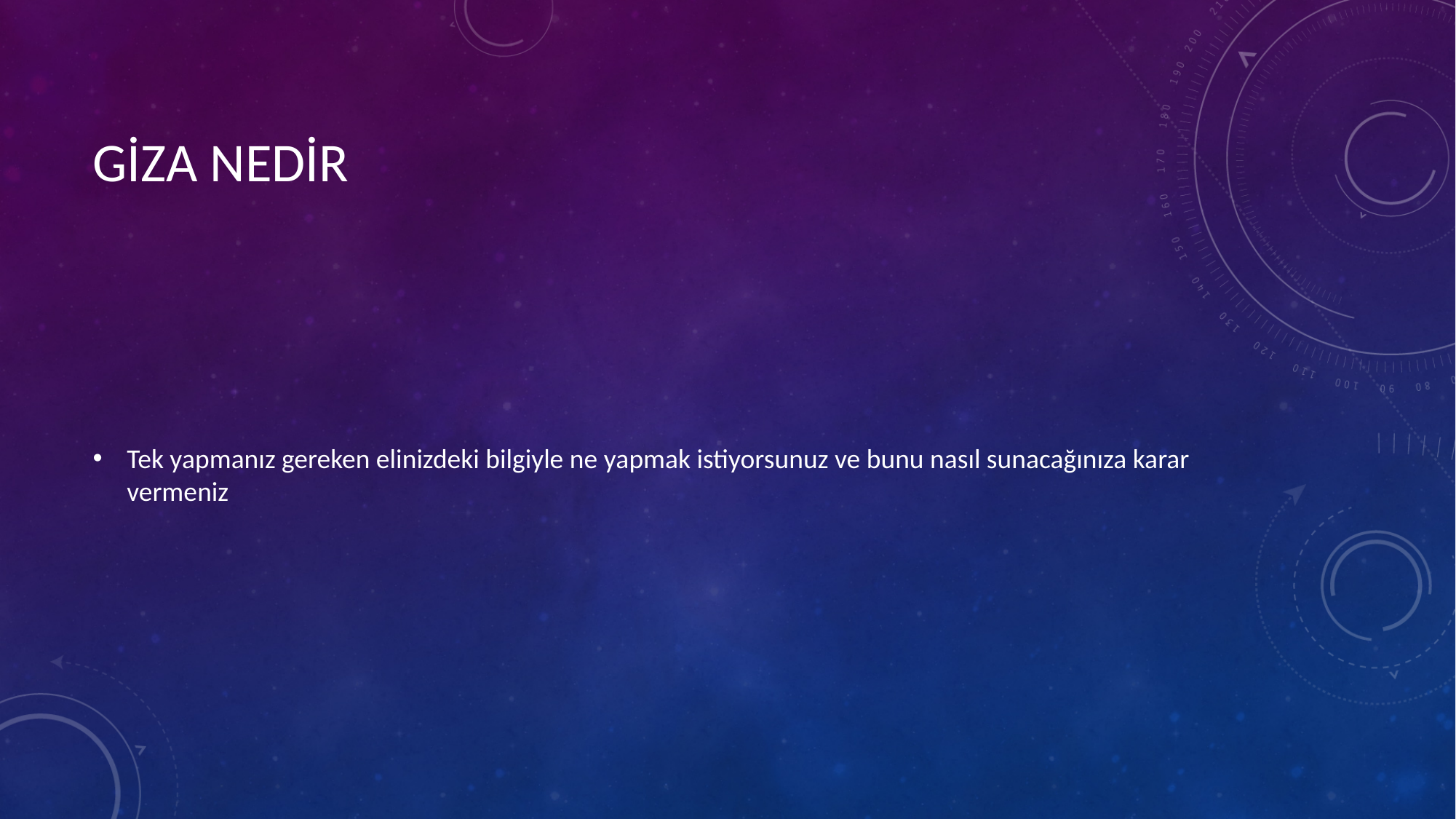

# Giza Nedir
Tek yapmanız gereken elinizdeki bilgiyle ne yapmak istiyorsunuz ve bunu nasıl sunacağınıza karar vermeniz